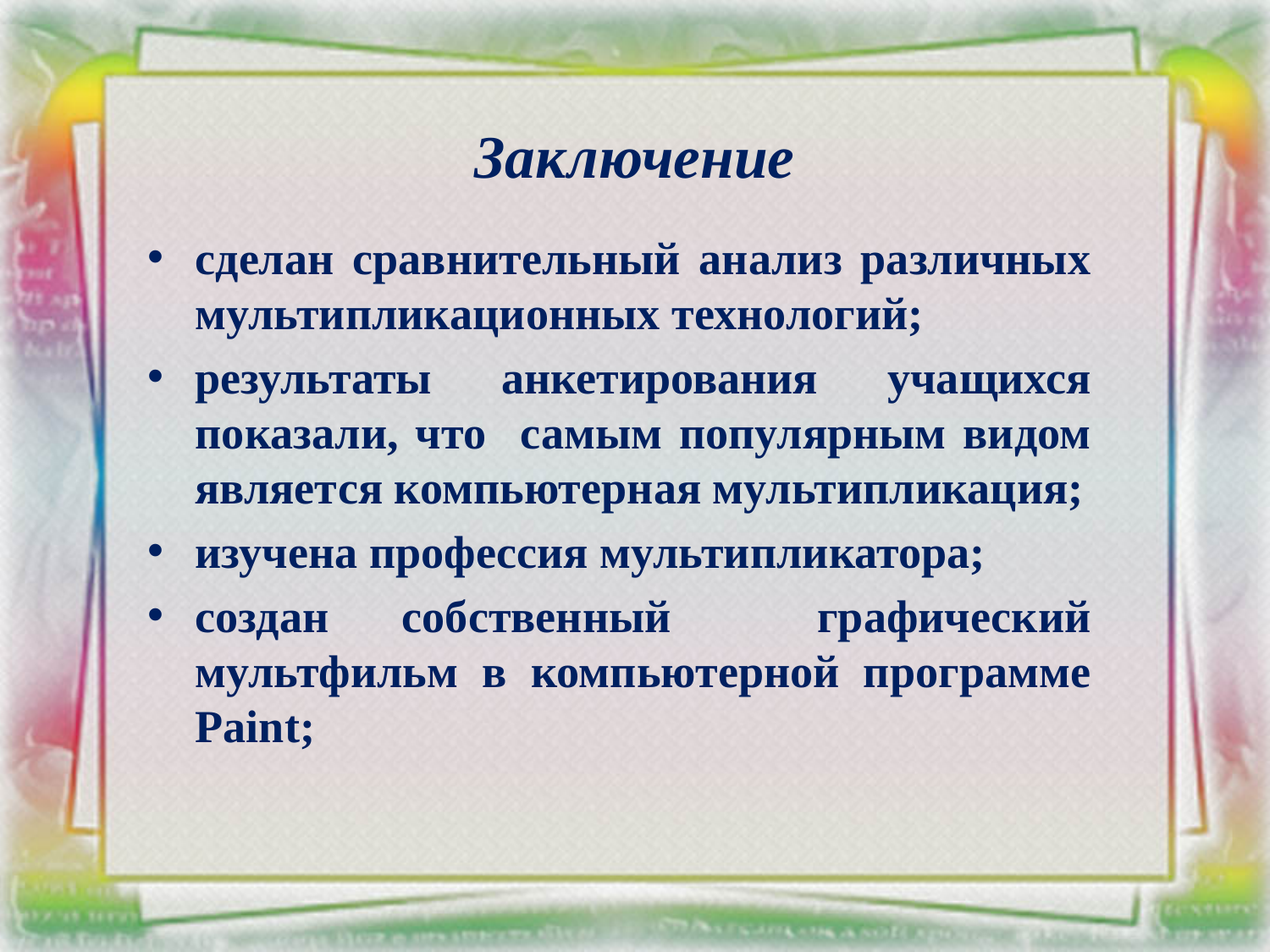

# Заключение
сделан сравнительный анализ различных мультипликационных технологий;
результаты анкетирования учащихся показали, что  самым популярным видом является компьютерная мультипликация;
изучена профессия мультипликатора;
создан собственный  графический мультфильм в компьютерной программе Paint;